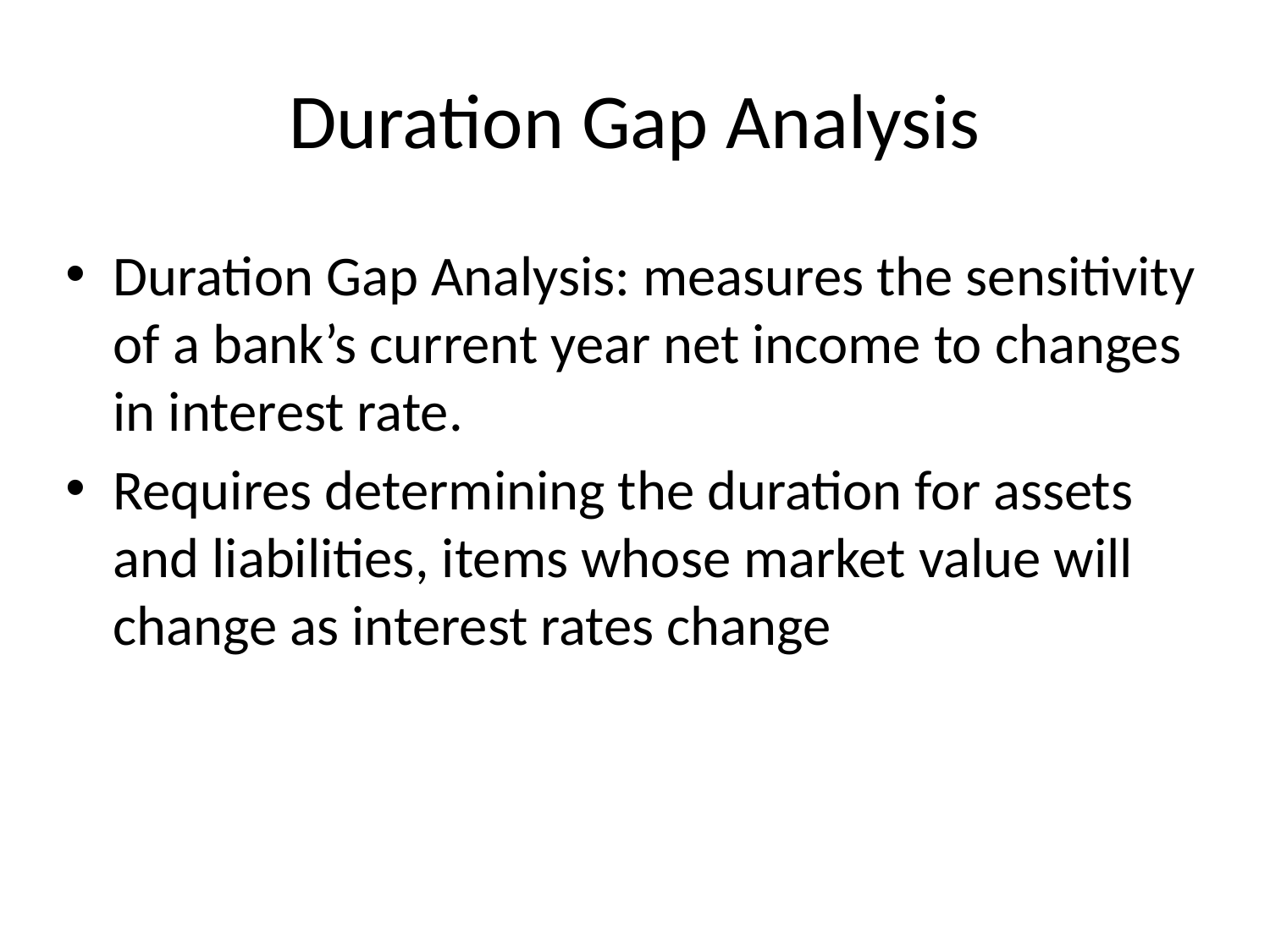

# Duration Gap Analysis
Duration Gap Analysis: measures the sensitivity of a bank’s current year net income to changes in interest rate.
Requires determining the duration for assets and liabilities, items whose market value will change as interest rates change